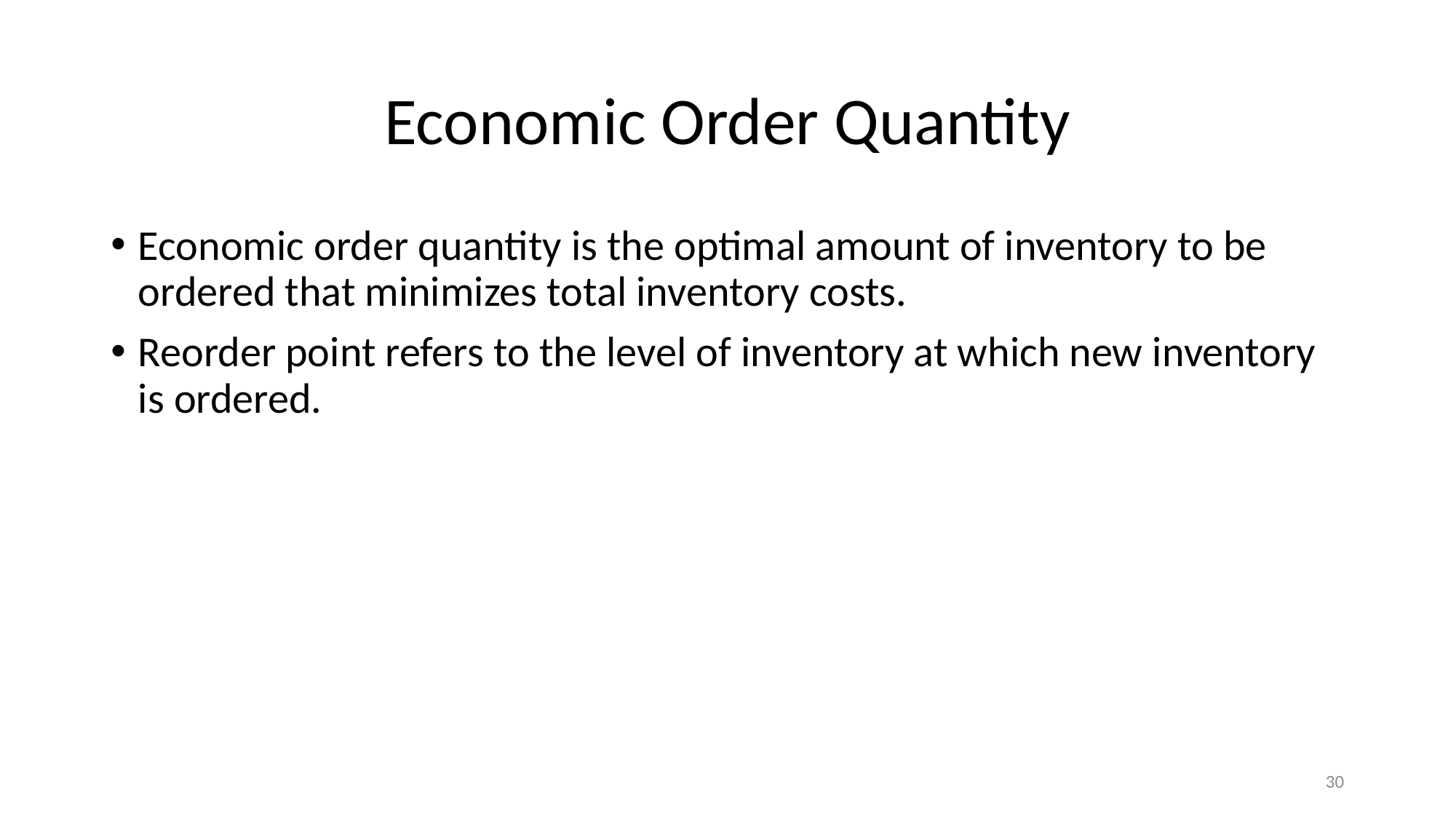

# Economic Order Quantity
Economic order quantity is the optimal amount of inventory to be ordered that minimizes total inventory costs.
Reorder point refers to the level of inventory at which new inventory is ordered.
30